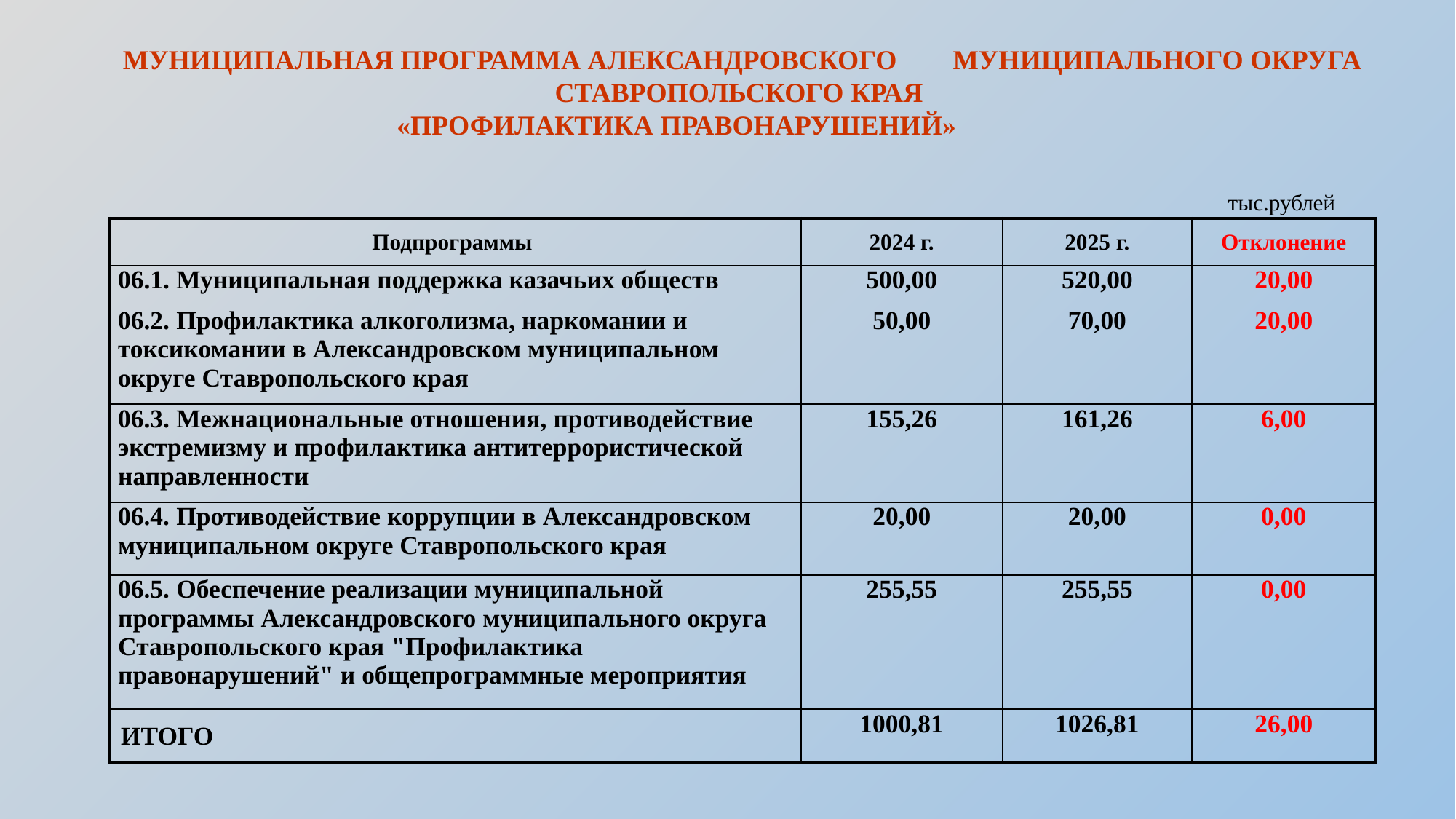

МУНИЦИПАЛЬНАЯ ПРОГРАММА АЛЕКСАНДРОВСКОГО        МУНИЦИПАЛЬНОГО ОКРУГА СТАВРОПОЛЬСКОГО КРАЯ
«ПРОФИЛАКТИКА ПРАВОНАРУШЕНИЙ»
тыс.рублей
| Подпрограммы | 2024 г. | 2025 г. | Отклонение |
| --- | --- | --- | --- |
| 06.1. Муниципальная поддержка казачьих обществ | 500,00 | 520,00 | 20,00 |
| 06.2. Профилактика алкоголизма, наркомании и токсикомании в Александровском муниципальном округе Ставропольского края | 50,00 | 70,00 | 20,00 |
| 06.3. Межнациональные отношения, противодействие экстремизму и профилактика антитеррористической направленности | 155,26 | 161,26 | 6,00 |
| 06.4. Противодействие коррупции в Александровском муниципальном округе Ставропольского края | 20,00 | 20,00 | 0,00 |
| 06.5. Обеспечение реализации муниципальной программы Александровского муниципального округа Ставропольского края "Профилактика правонарушений" и общепрограммные мероприятия | 255,55 | 255,55 | 0,00 |
| ИТОГО | 1000,81 | 1026,81 | 26,00 |